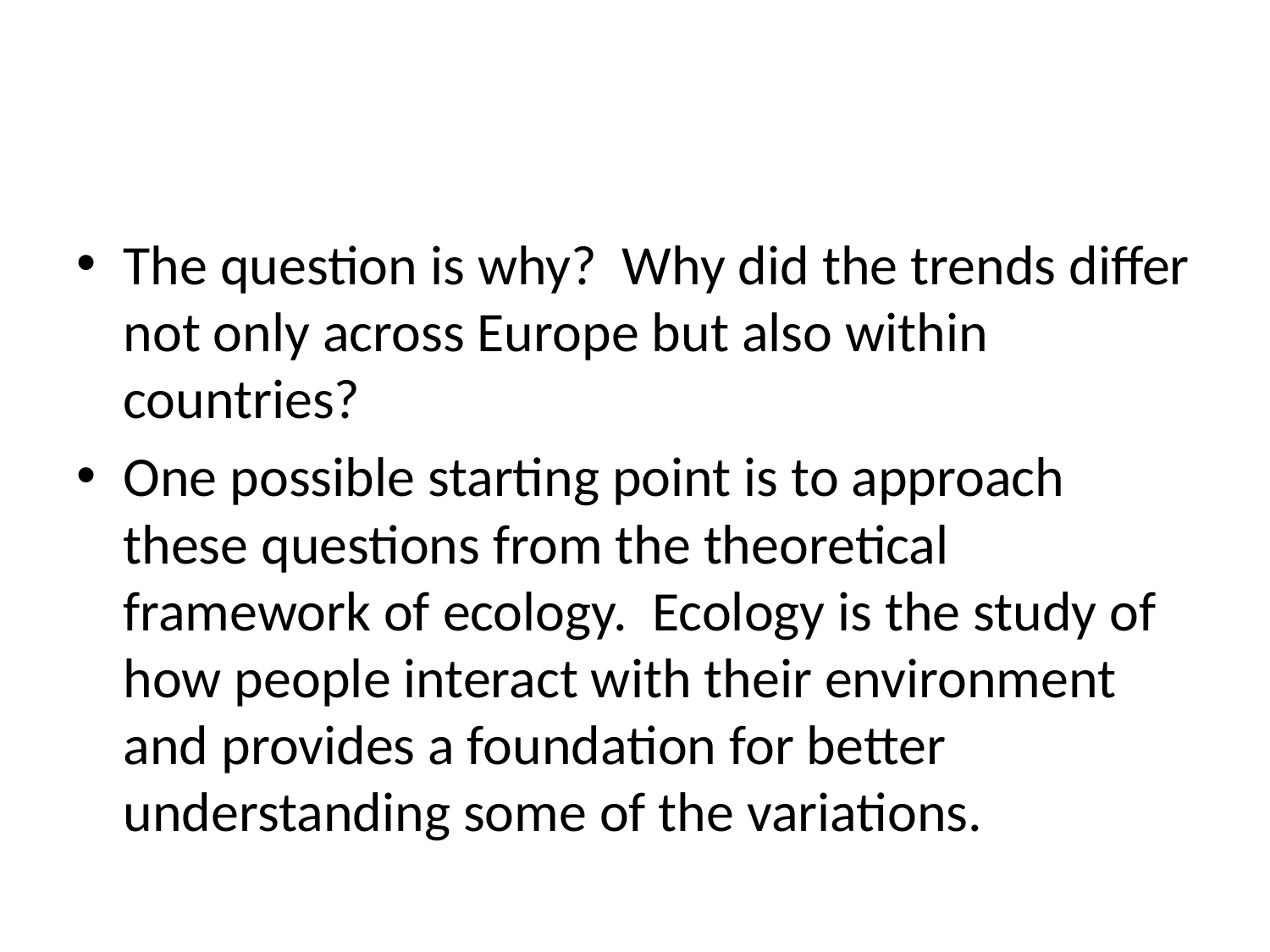

#
The question is why?  Why did the trends differ not only across Europe but also within countries?
One possible starting point is to approach these questions from the theoretical framework of ecology.  Ecology is the study of how people interact with their environment and provides a foundation for better understanding some of the variations.